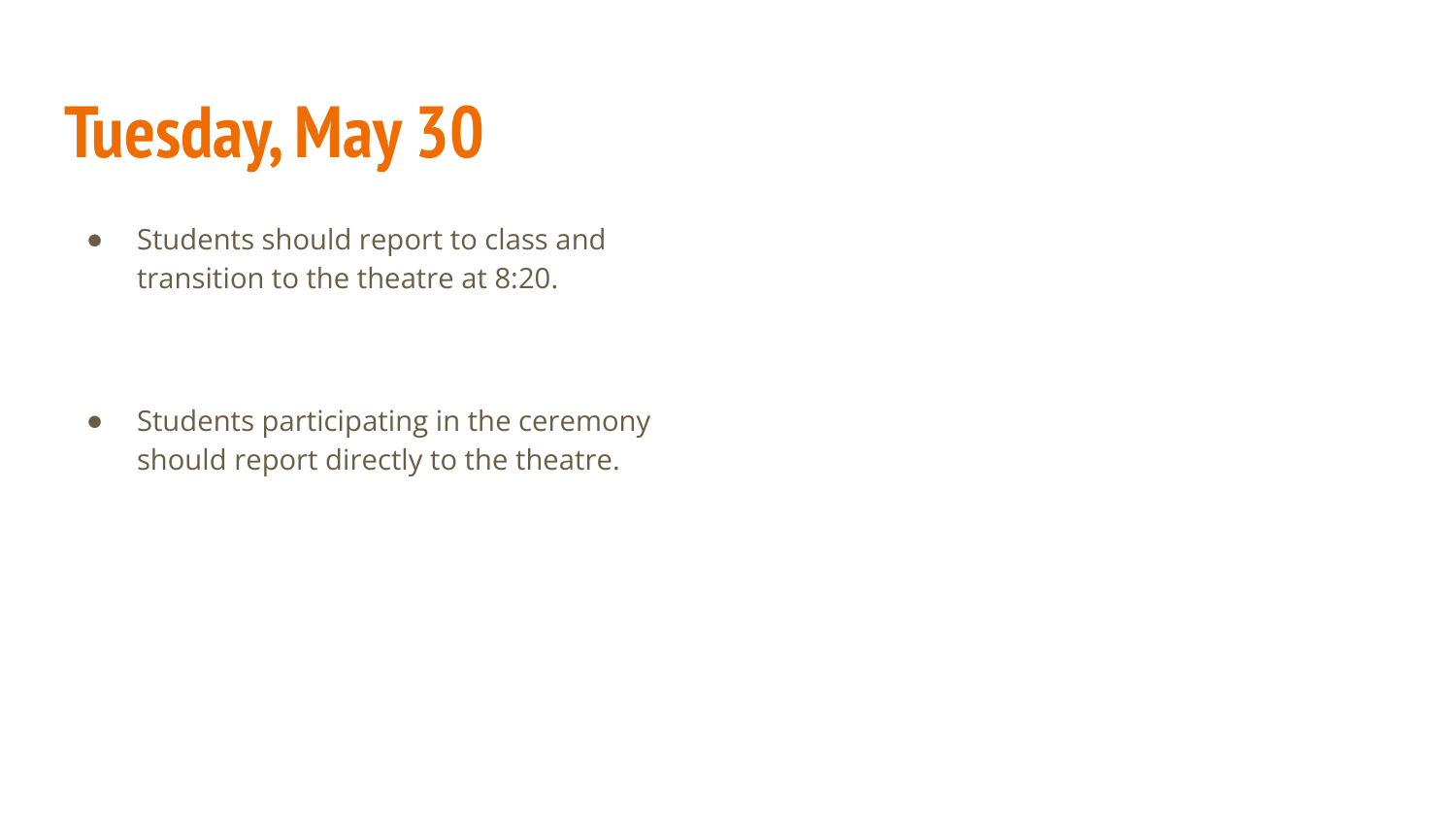

# Tuesday, May 30
Students should report to class and transition to the theatre at 8:20.

Students participating in the ceremony should report directly to the theatre.